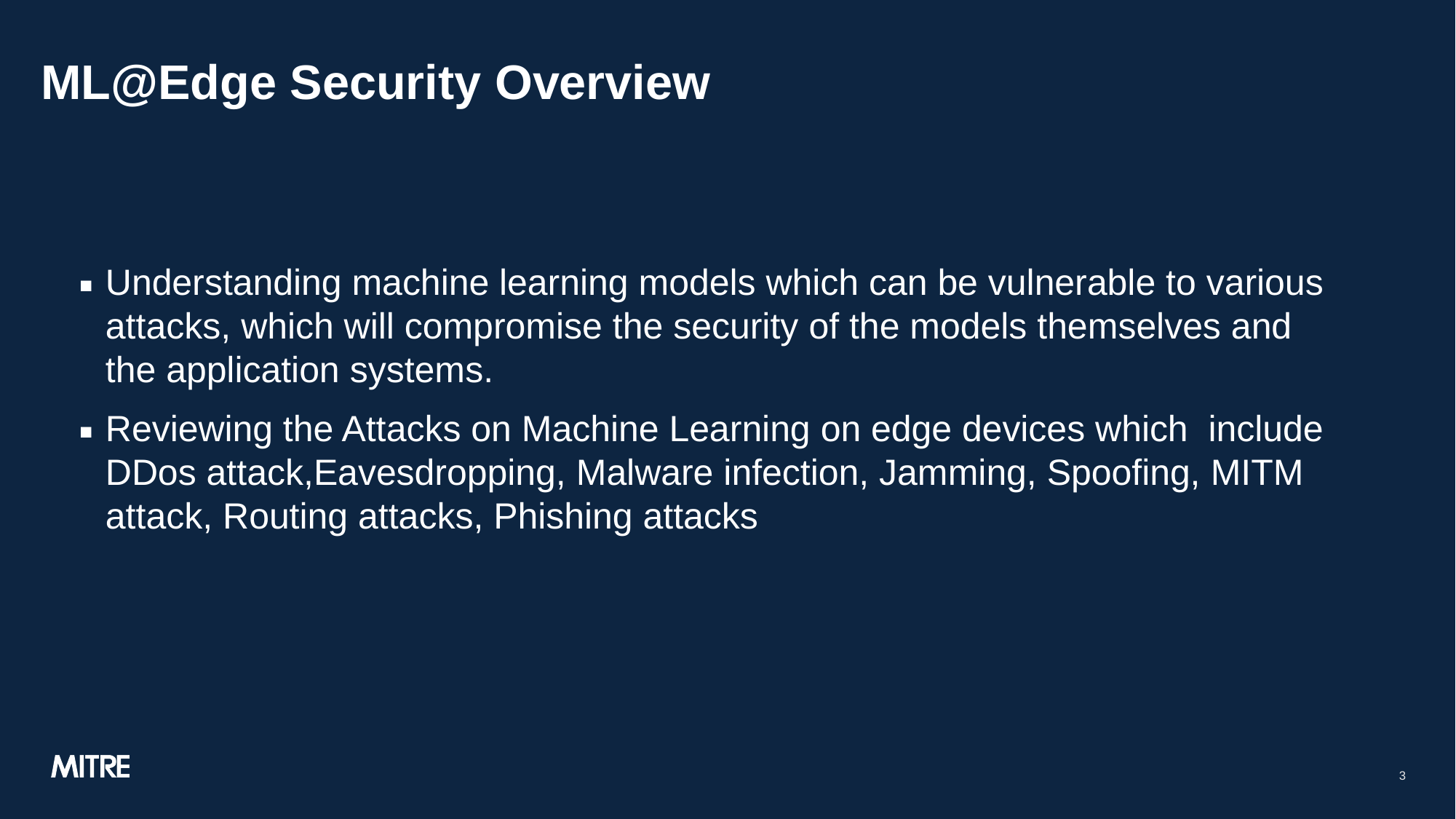

# ML@Edge Security Overview

Understanding machine learning models which can be vulnerable to various attacks, which will compromise the security of the models themselves and the application systems.
Reviewing the Attacks on Machine Learning on edge devices which  include DDos attack,Eavesdropping, Malware infection, Jamming, Spoofing, MITM attack, Routing attacks, Phishing attacks

3